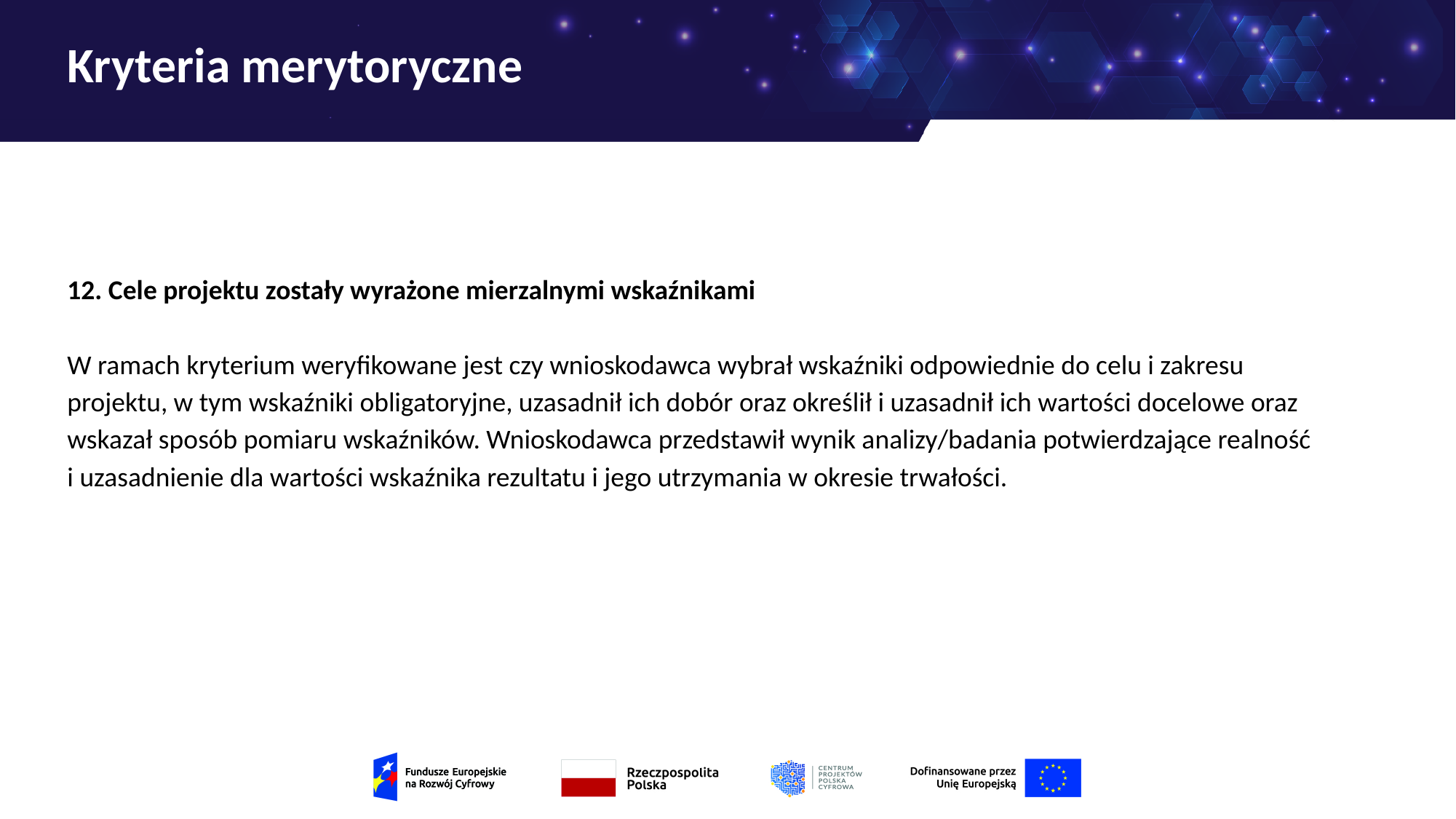

# Kryteria merytoryczne

12. Cele projektu zostały wyrażone mierzalnymi wskaźnikami

W ramach kryterium weryfikowane jest czy wnioskodawca wybrał wskaźniki odpowiednie do celu i zakresu projektu, w tym wskaźniki obligatoryjne, uzasadnił ich dobór oraz określił i uzasadnił ich wartości docelowe oraz wskazał sposób pomiaru wskaźników. Wnioskodawca przedstawił wynik analizy/badania potwierdzające realność
i uzasadnienie dla wartości wskaźnika rezultatu i jego utrzymania w okresie trwałości.